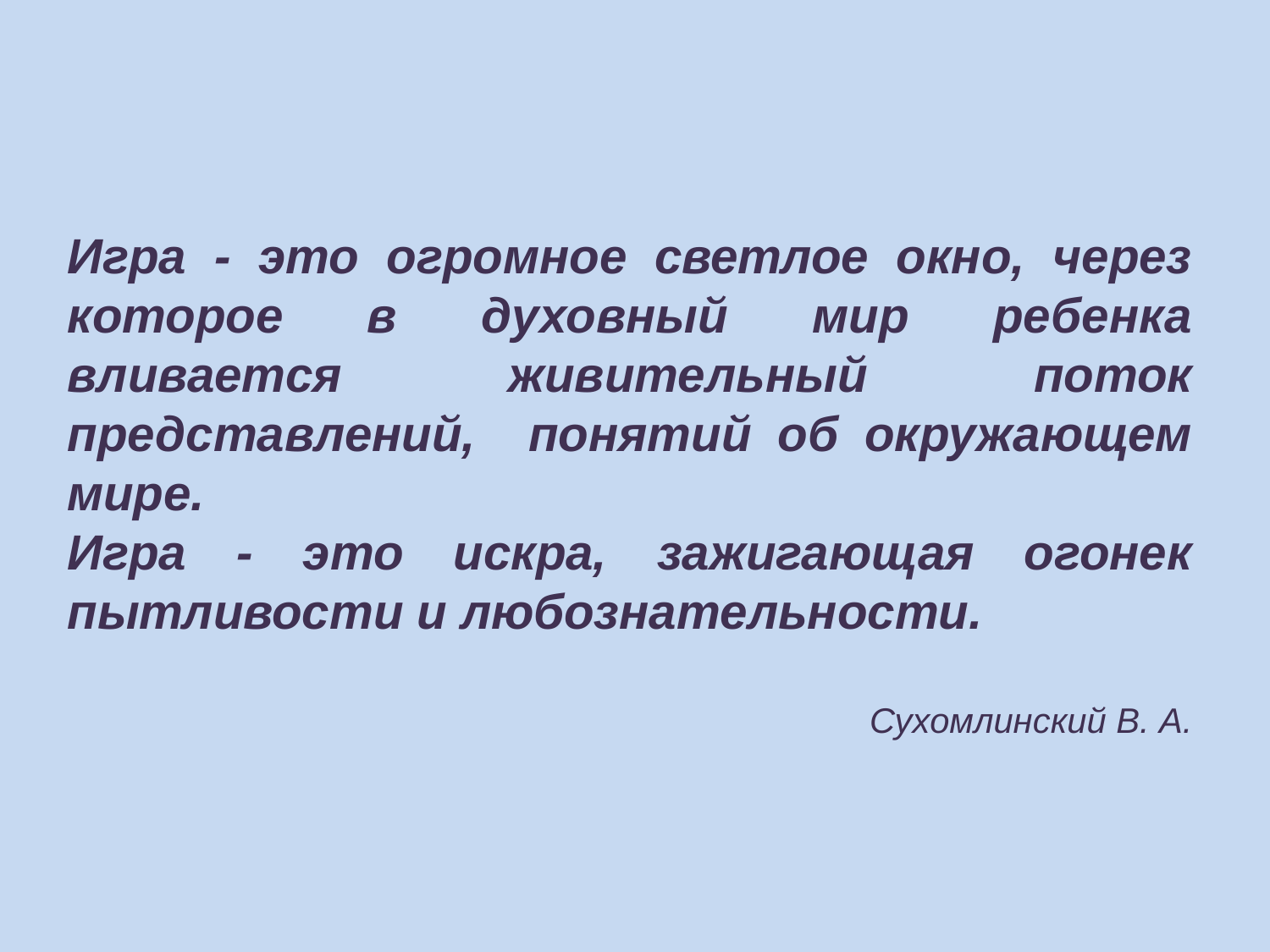

#
Игра - это огромное светлое окно, через которое в духовный мир ребенка вливается живительный поток представлений,  понятий об окружающем мире.
Игра - это искра, зажигающая огонек пытливости и любознательности.

Сухомлинский В. А.